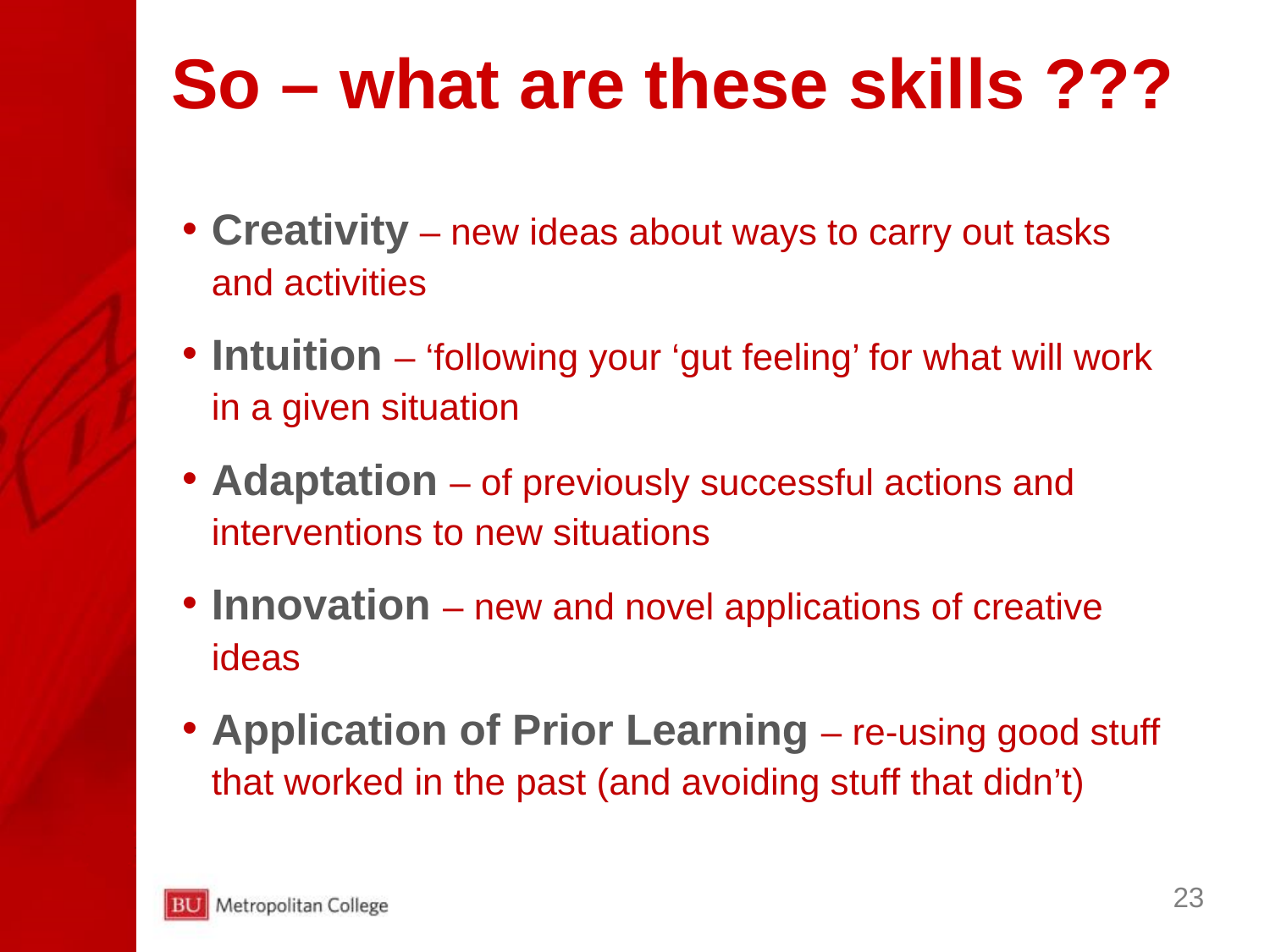

# So – what are these skills ???
Creativity – new ideas about ways to carry out tasks and activities
Intuition – ‘following your ‘gut feeling’ for what will work in a given situation
Adaptation – of previously successful actions and interventions to new situations
Innovation – new and novel applications of creative ideas
Application of Prior Learning – re-using good stuff that worked in the past (and avoiding stuff that didn’t)